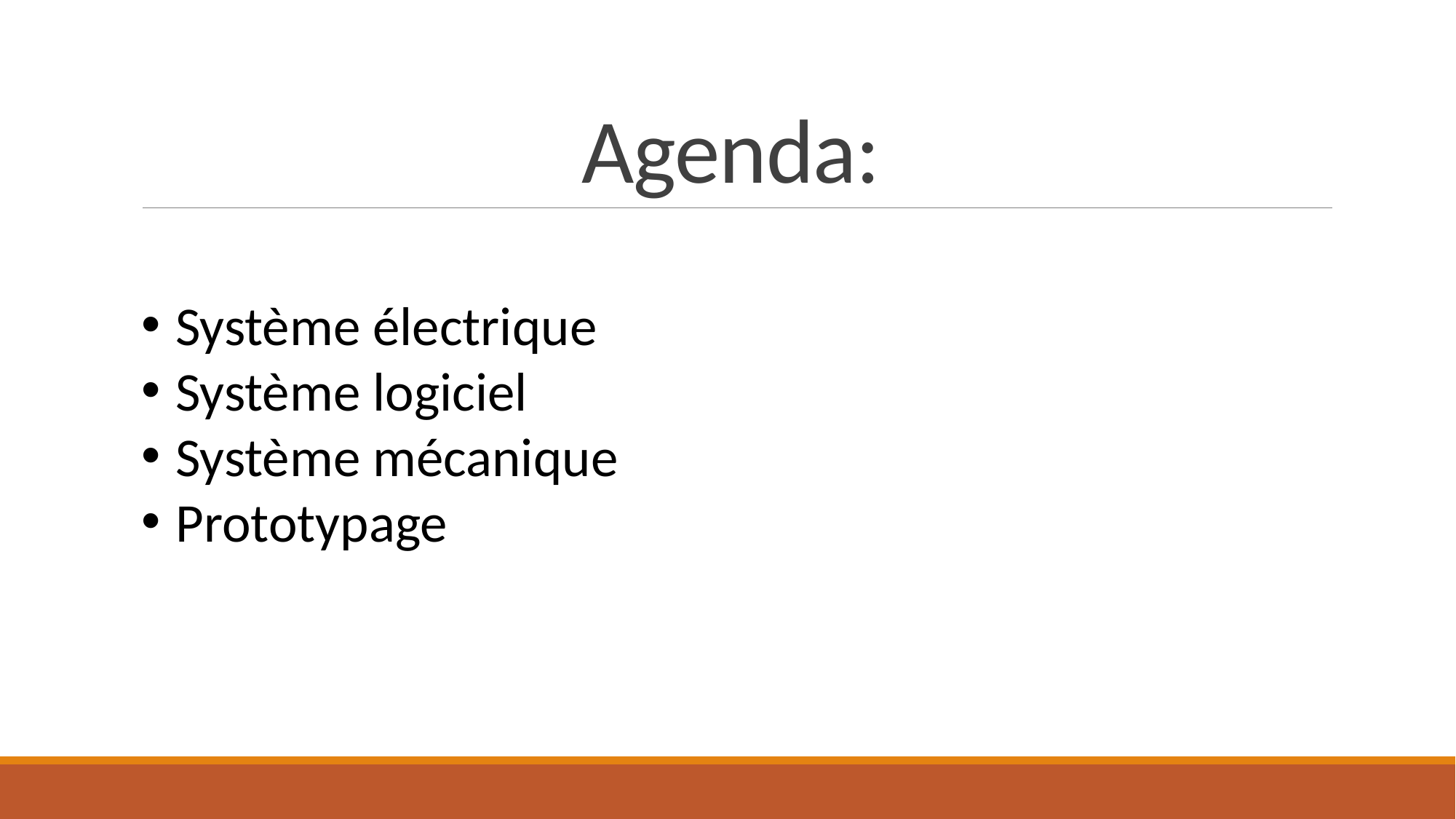

# Agenda:
Système électrique
Système logiciel
Système mécanique
Prototypage